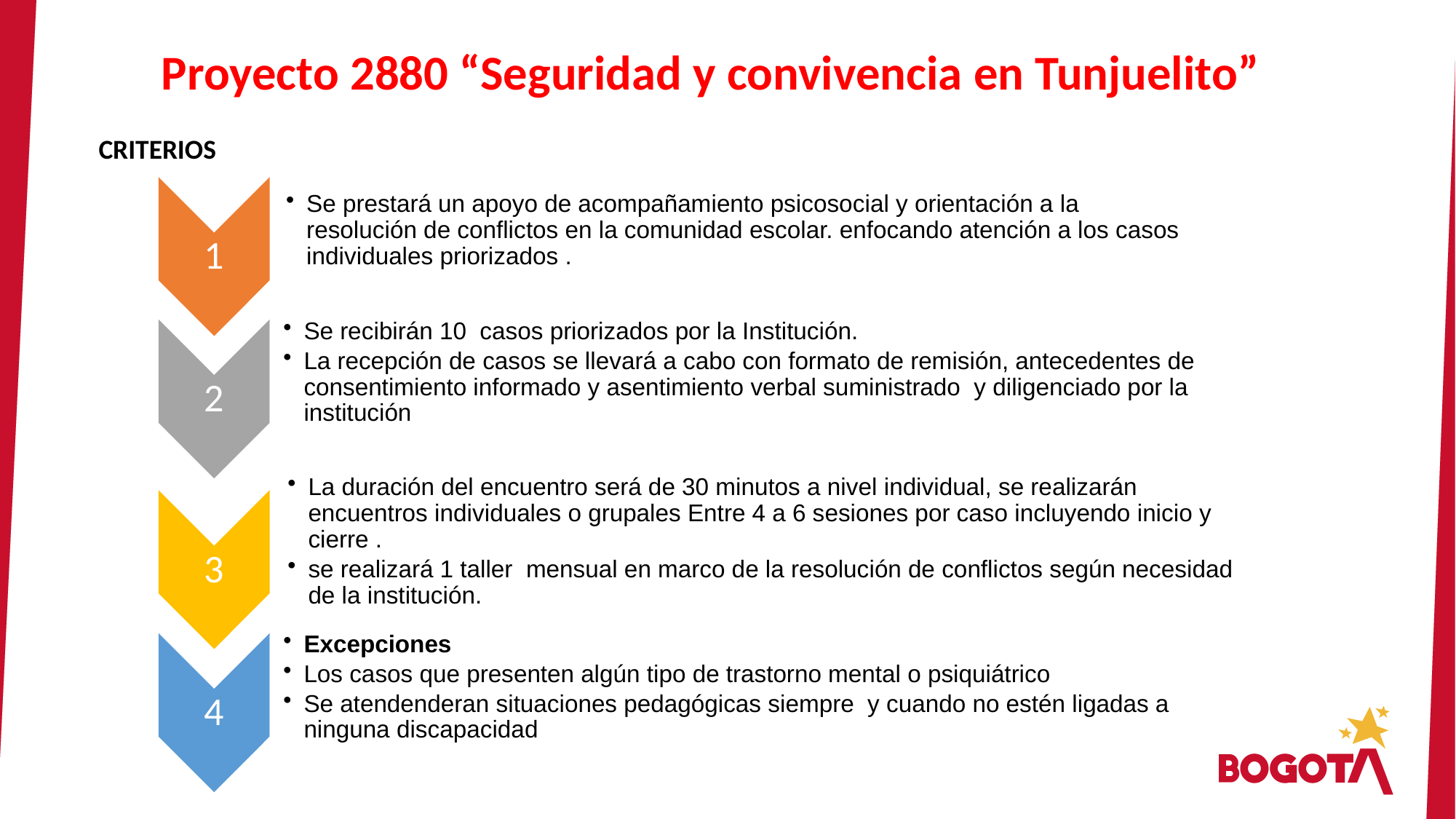

Proyecto 2880 “Seguridad y convivencia en Tunjuelito”
CRITERIOS
1
Se prestará un apoyo de acompañamiento psicosocial y orientación a la resolución de conflictos en la comunidad escolar. enfocando atención a los casos individuales priorizados .
2
Se recibirán 10  casos priorizados por la Institución.
La recepción de casos se llevará a cabo con formato de remisión, antecedentes de consentimiento informado y asentimiento verbal suministrado  y diligenciado por la institución
3
La duración del encuentro será de 30 minutos a nivel individual, se realizarán encuentros individuales o grupales Entre 4 a 6 sesiones por caso incluyendo inicio y cierre .
se realizará 1 taller  mensual en marco de la resolución de conflictos según necesidad de la institución.
4
Excepciones
Los casos que presenten algún tipo de trastorno mental o psiquiátrico
Se atendenderan situaciones pedagógicas siempre  y cuando no estén ligadas a ninguna discapacidad
.